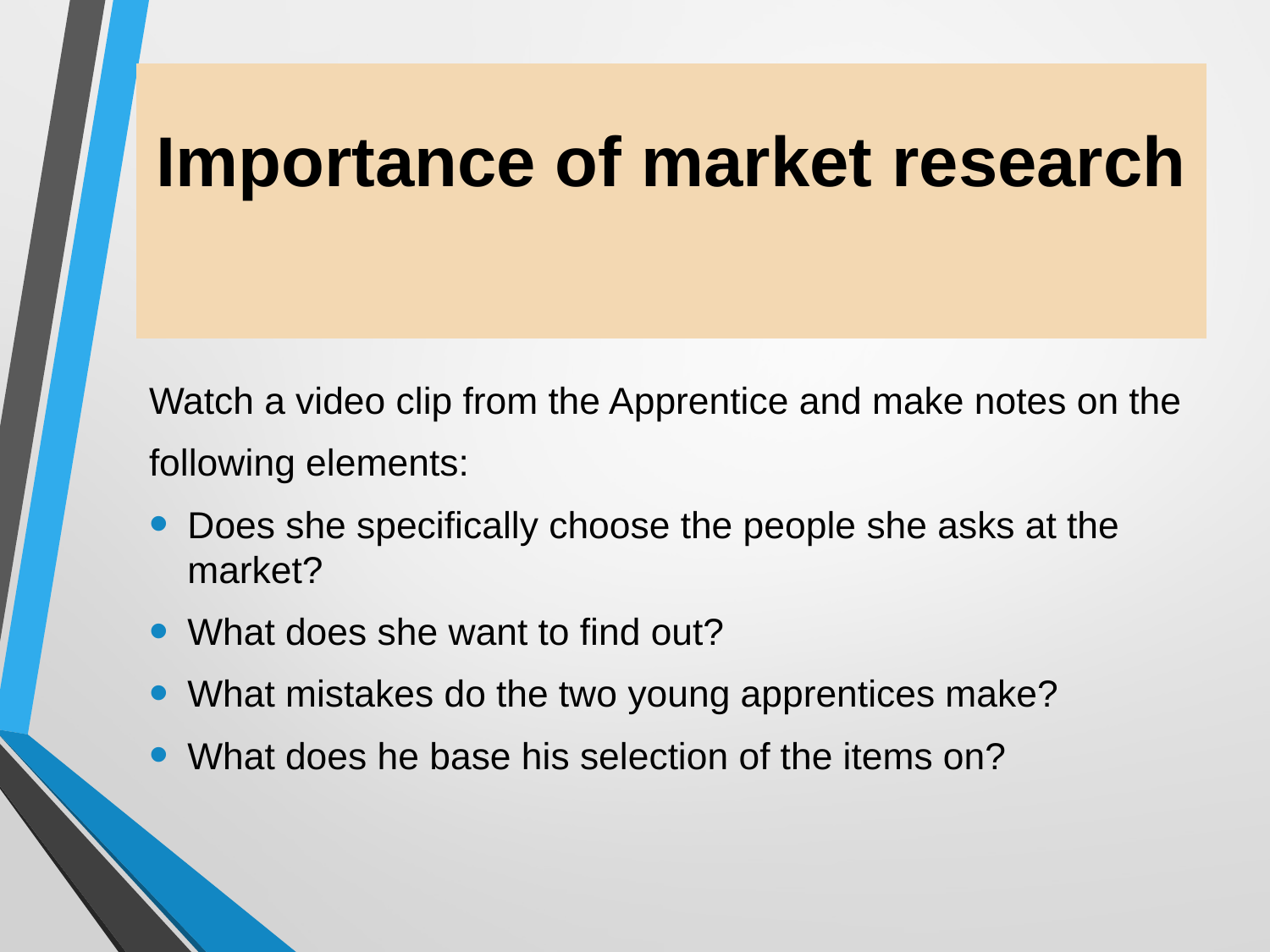

# Importance of market research
Watch a video clip from the Apprentice and make notes on the
following elements:
Does she specifically choose the people she asks at the market?
What does she want to find out?
What mistakes do the two young apprentices make?
What does he base his selection of the items on?